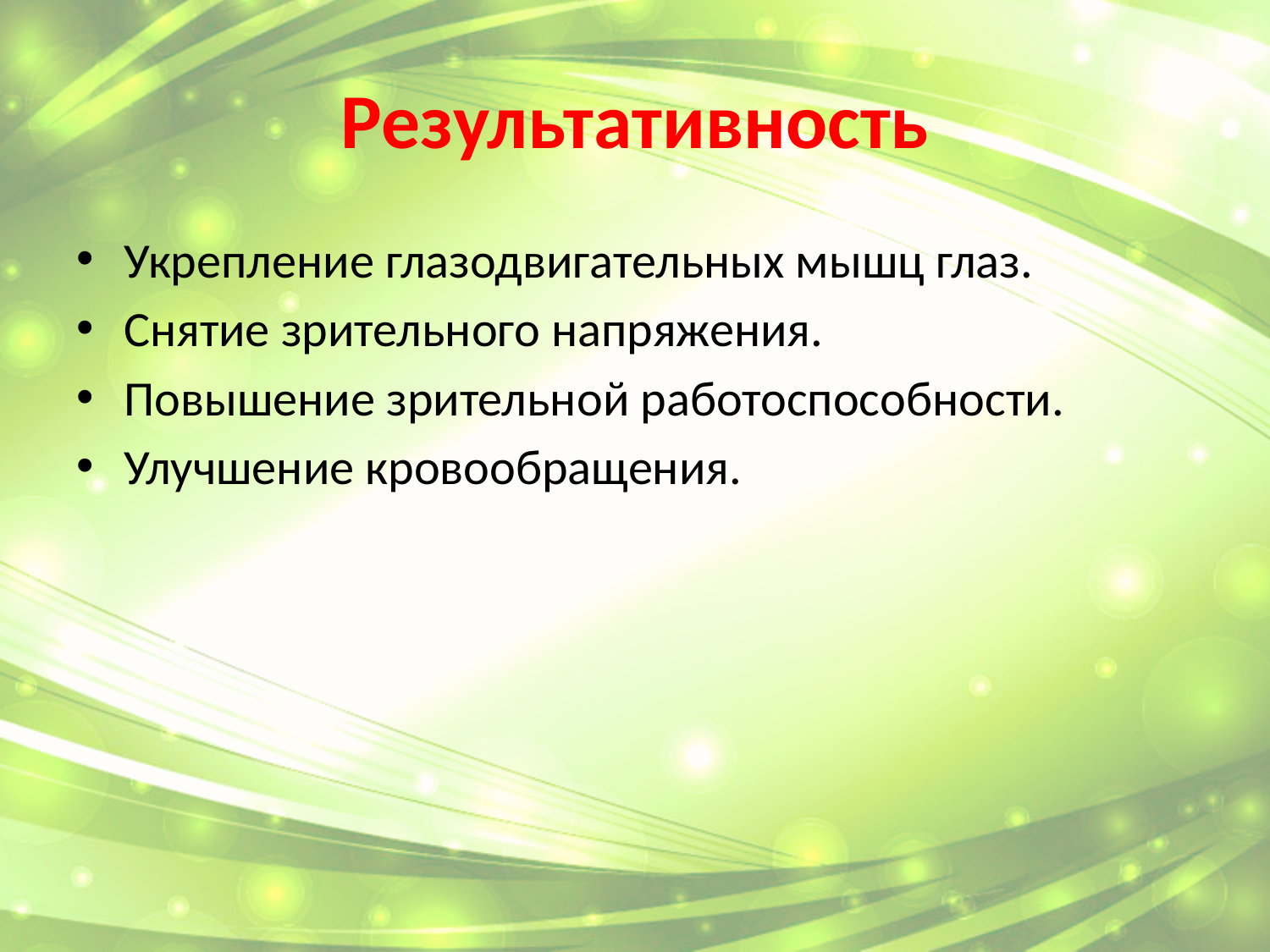

# Результативность
Укрепление глазодвигательных мышц глаз.
Снятие зрительного напряжения.
Повышение зрительной работоспособности.
Улучшение кровообращения.